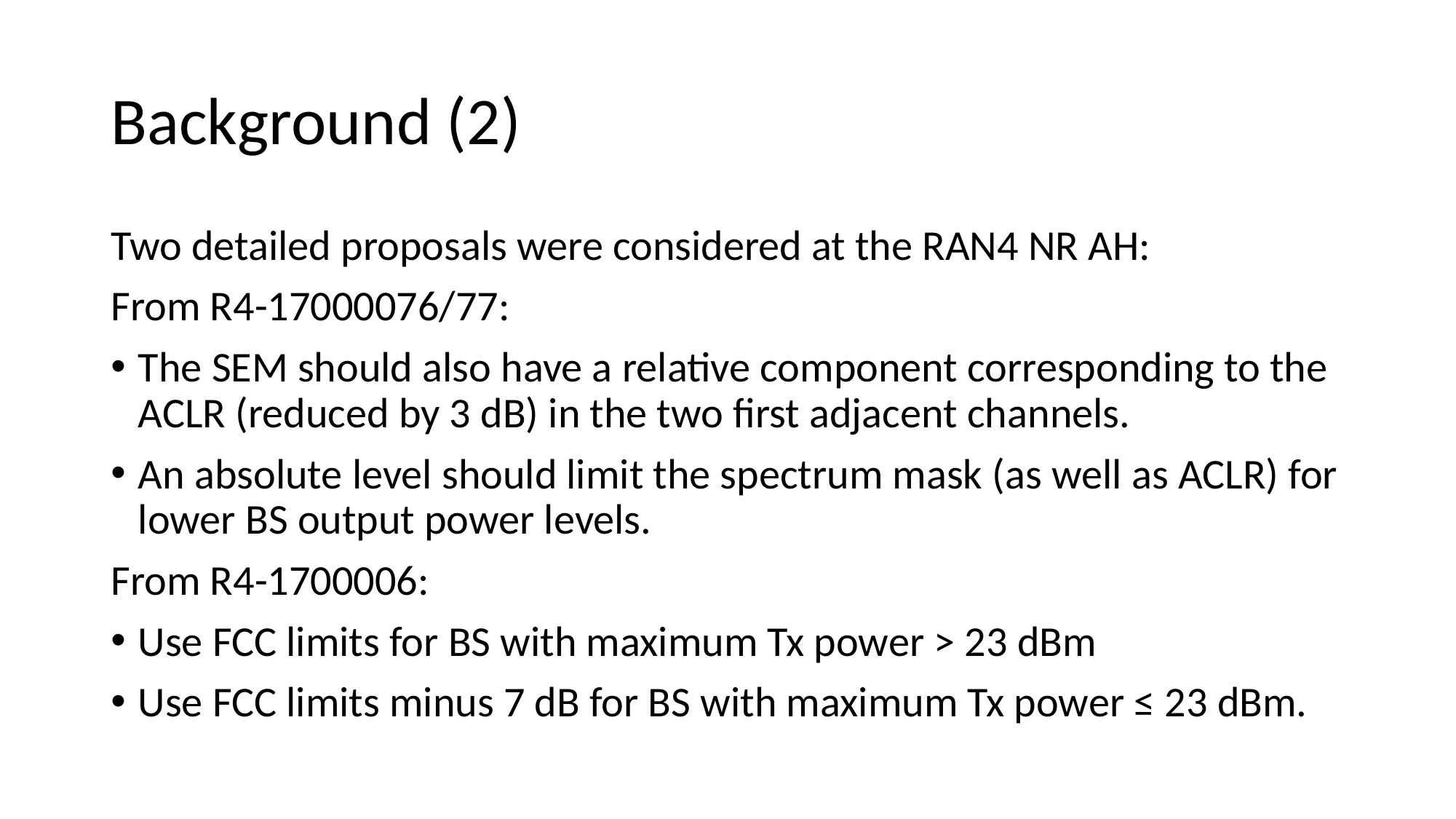

# Background (2)
Two detailed proposals were considered at the RAN4 NR AH:
From R4-17000076/77:
The SEM should also have a relative component corresponding to the ACLR (reduced by 3 dB) in the two first adjacent channels.
An absolute level should limit the spectrum mask (as well as ACLR) for lower BS output power levels.
From R4-1700006:
Use FCC limits for BS with maximum Tx power > 23 dBm
Use FCC limits minus 7 dB for BS with maximum Tx power ≤ 23 dBm.